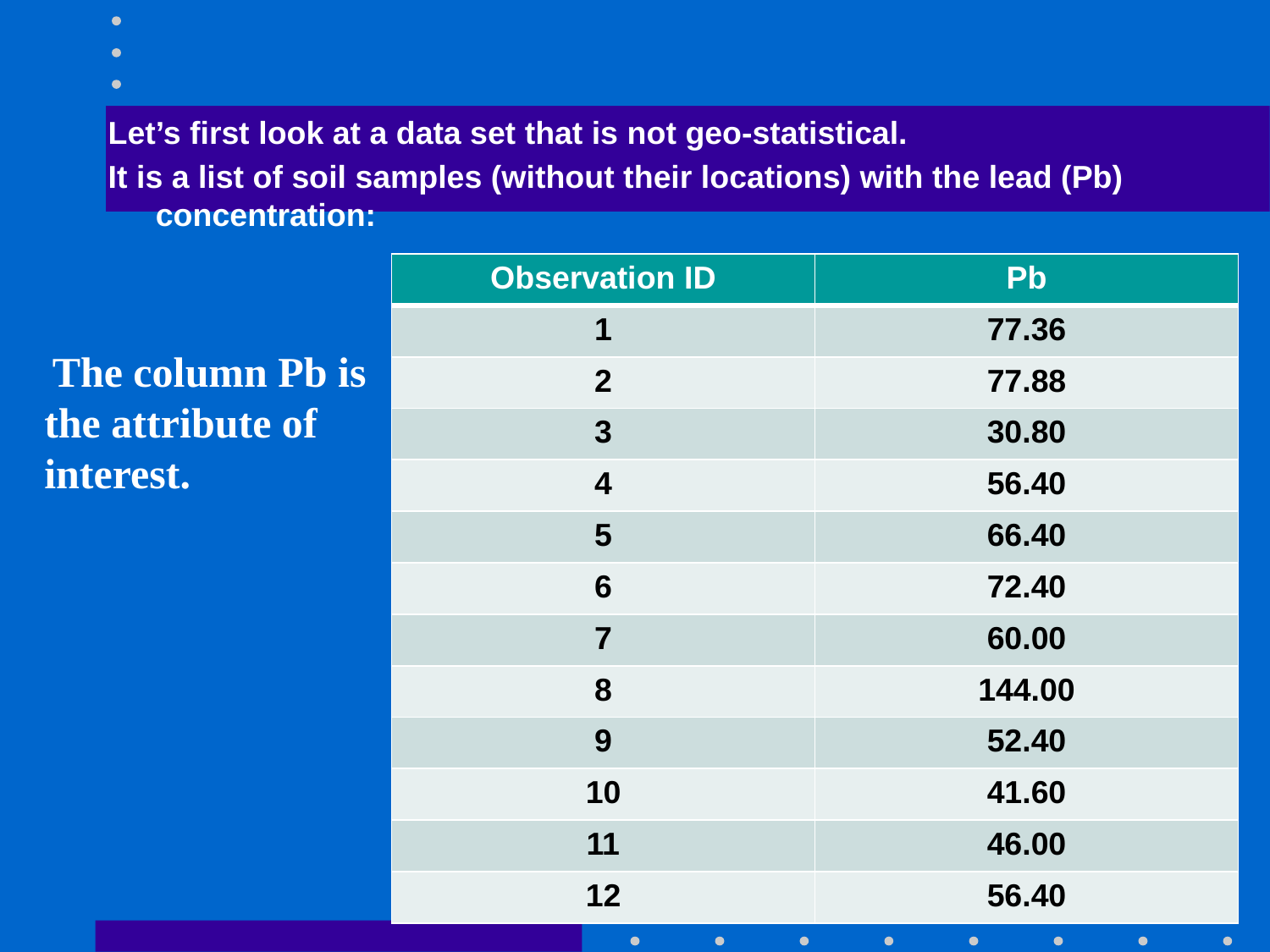

Let’s first look at a data set that is not geo-statistical.
It is a list of soil samples (without their locations) with the lead (Pb) concentration:

| Observation ID | Pb |
| --- | --- |
| 1 | 77.36 |
| 2 | 77.88 |
| 3 | 30.80 |
| 4 | 56.40 |
| 5 | 66.40 |
| 6 | 72.40 |
| 7 | 60.00 |
| 8 | 144.00 |
| 9 | 52.40 |
| 10 | 41.60 |
| 11 | 46.00 |
| 12 | 56.40 |
	The column Pb is the attribute of interest.